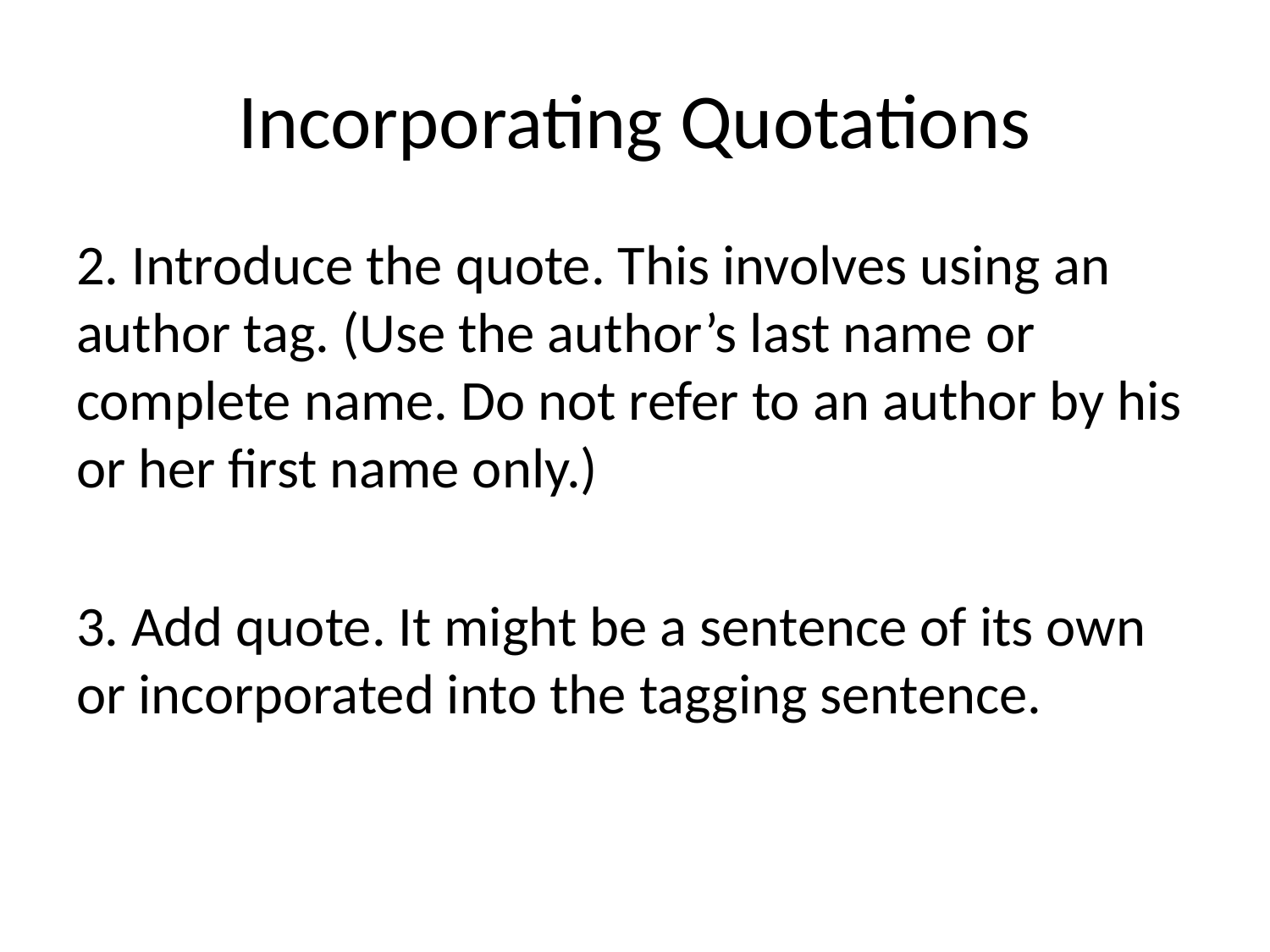

# Incorporating Quotations
2. Introduce the quote. This involves using an author tag. (Use the author’s last name or complete name. Do not refer to an author by his or her first name only.)

3. Add quote. It might be a sentence of its own or incorporated into the tagging sentence.